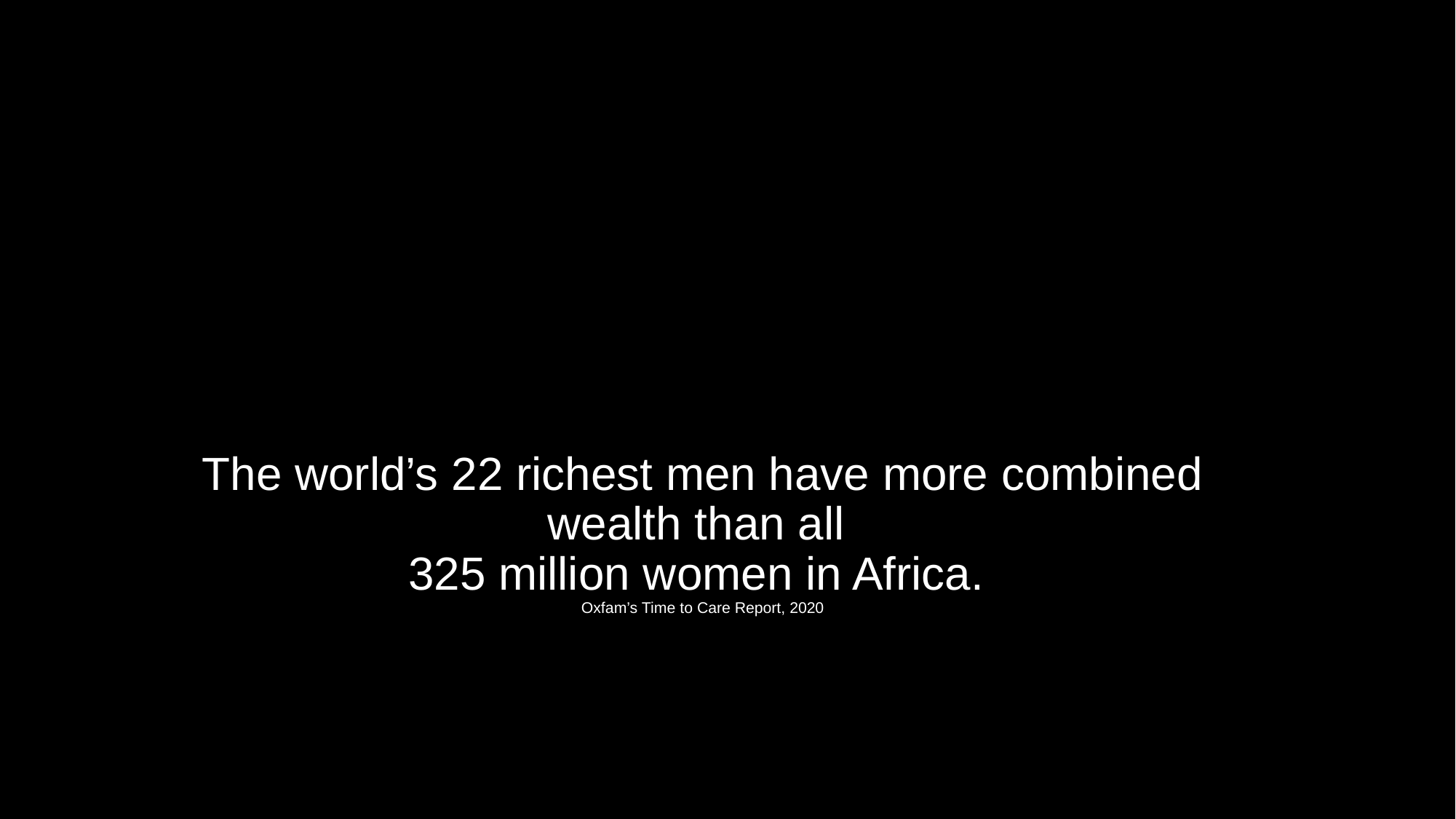

# The world’s 22 richest men have more combined wealth than all 325 million women in Africa. Oxfam’s Time to Care Report, 2020